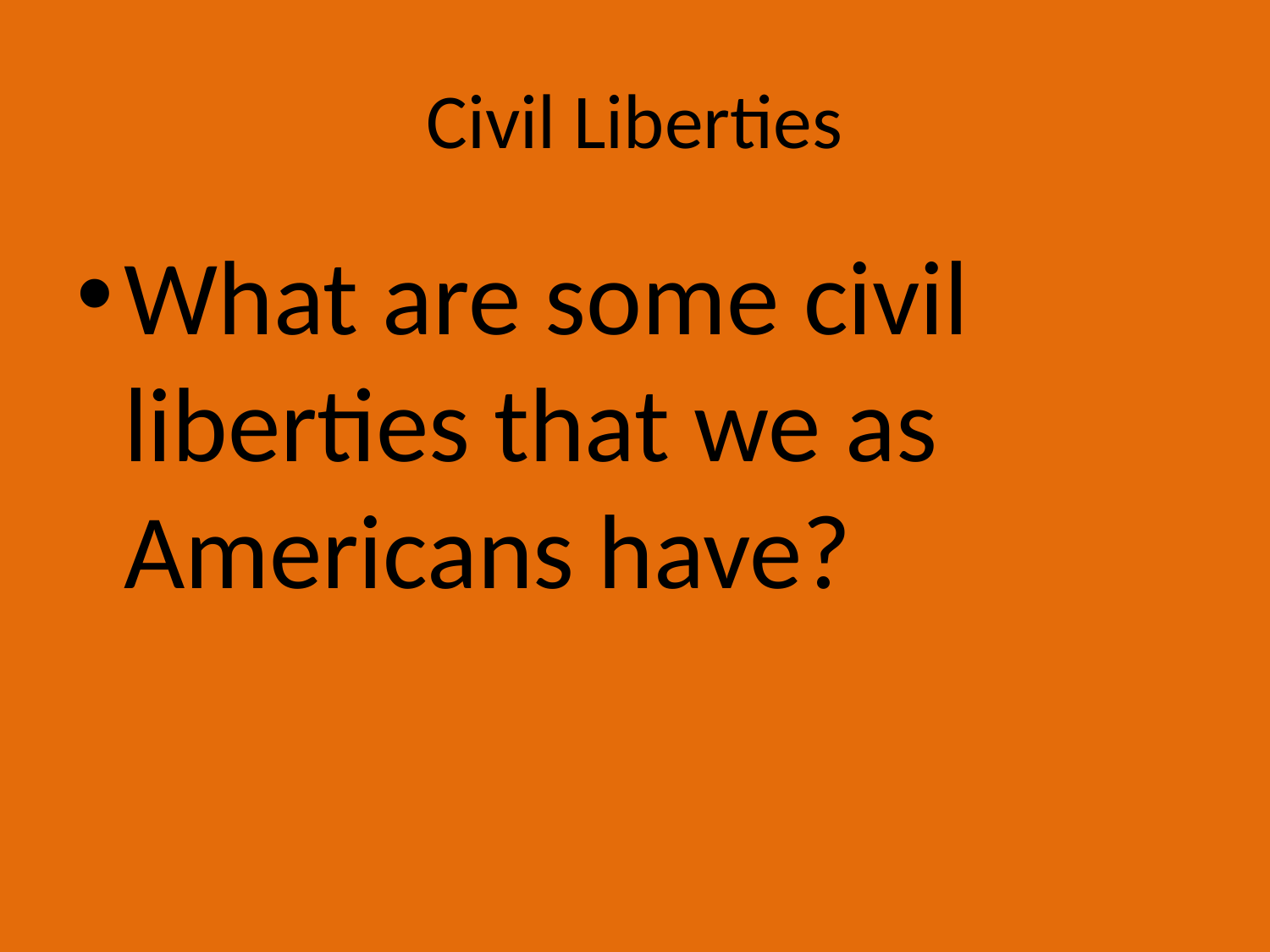

# Civil Liberties
What are some civil liberties that we as Americans have?